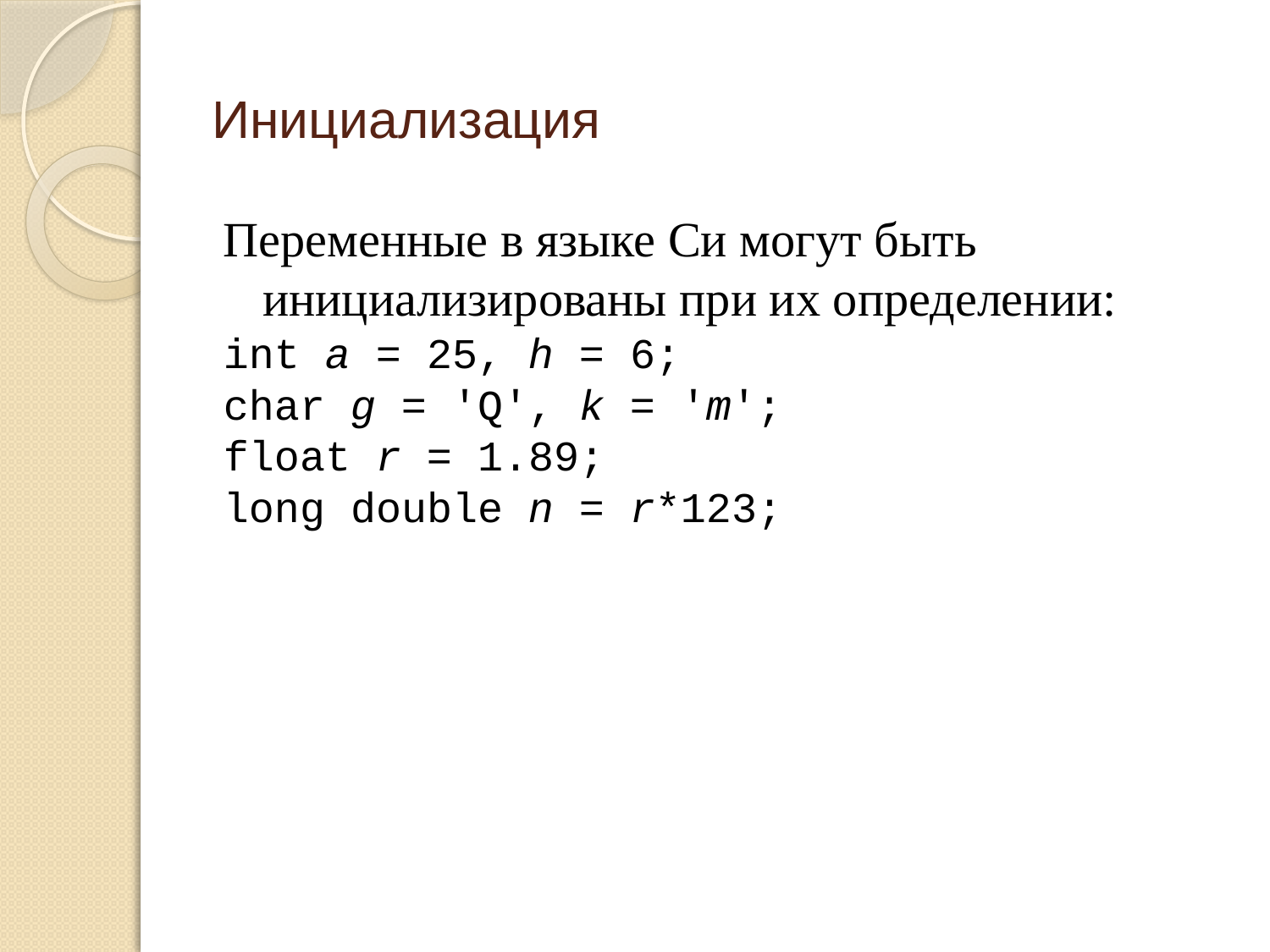

Инициализация
Переменные в языке Си могут быть инициализированы при их определении:
int a = 25, h = 6;
char g = 'Q', k = 'm';
float r = 1.89;
long double n = r*123;